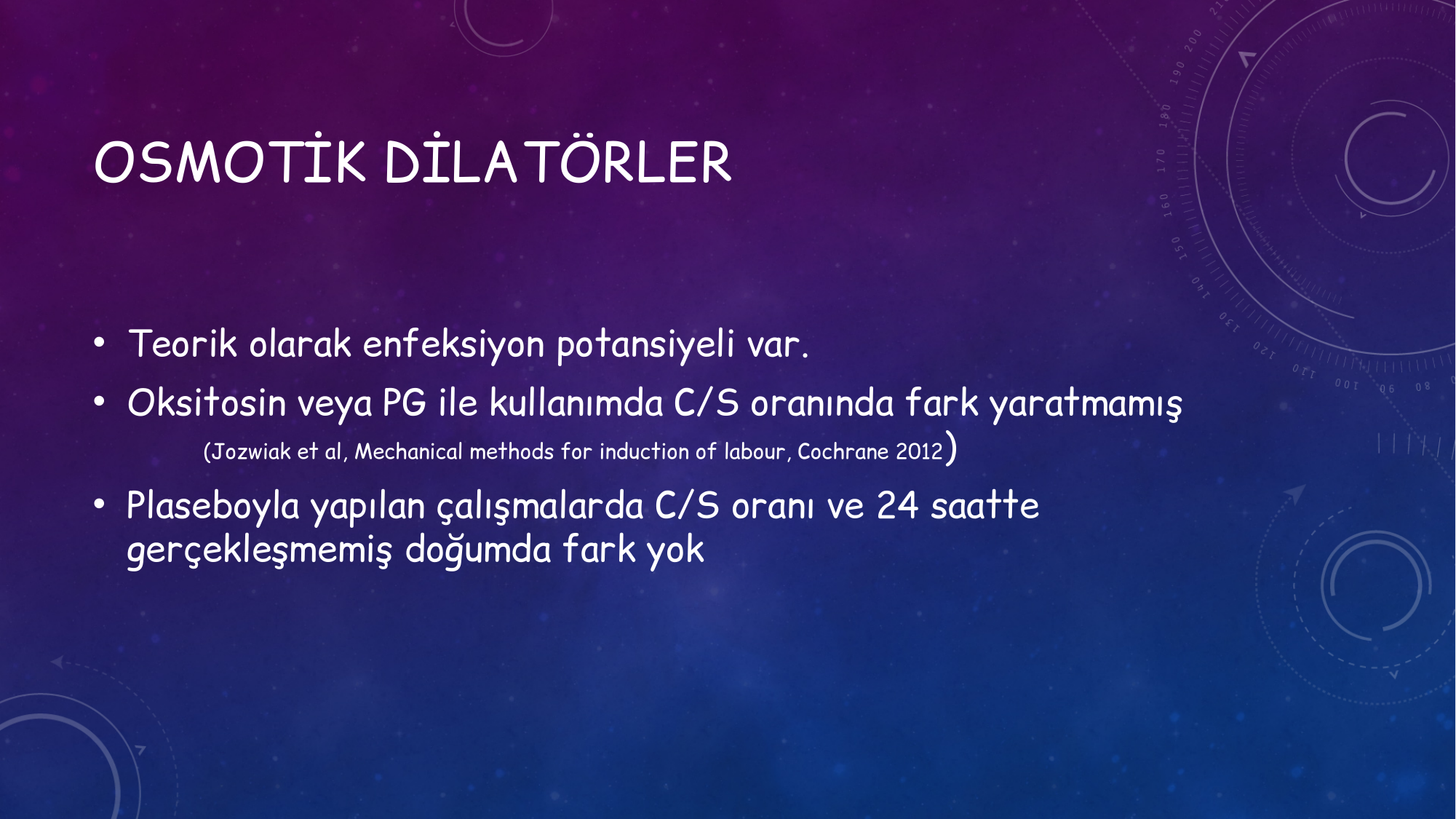

# OSMOTİK DİLATÖRLER
Teorik olarak enfeksiyon potansiyeli var.
Oksitosin veya PG ile kullanımda C/S oranında fark yaratmamış                (Jozwiak et al, Mechanical methods for induction of labour, Cochrane 2012)
Plaseboyla yapılan çalışmalarda C/S oranı ve 24 saatte gerçekleşmemiş doğumda fark yok